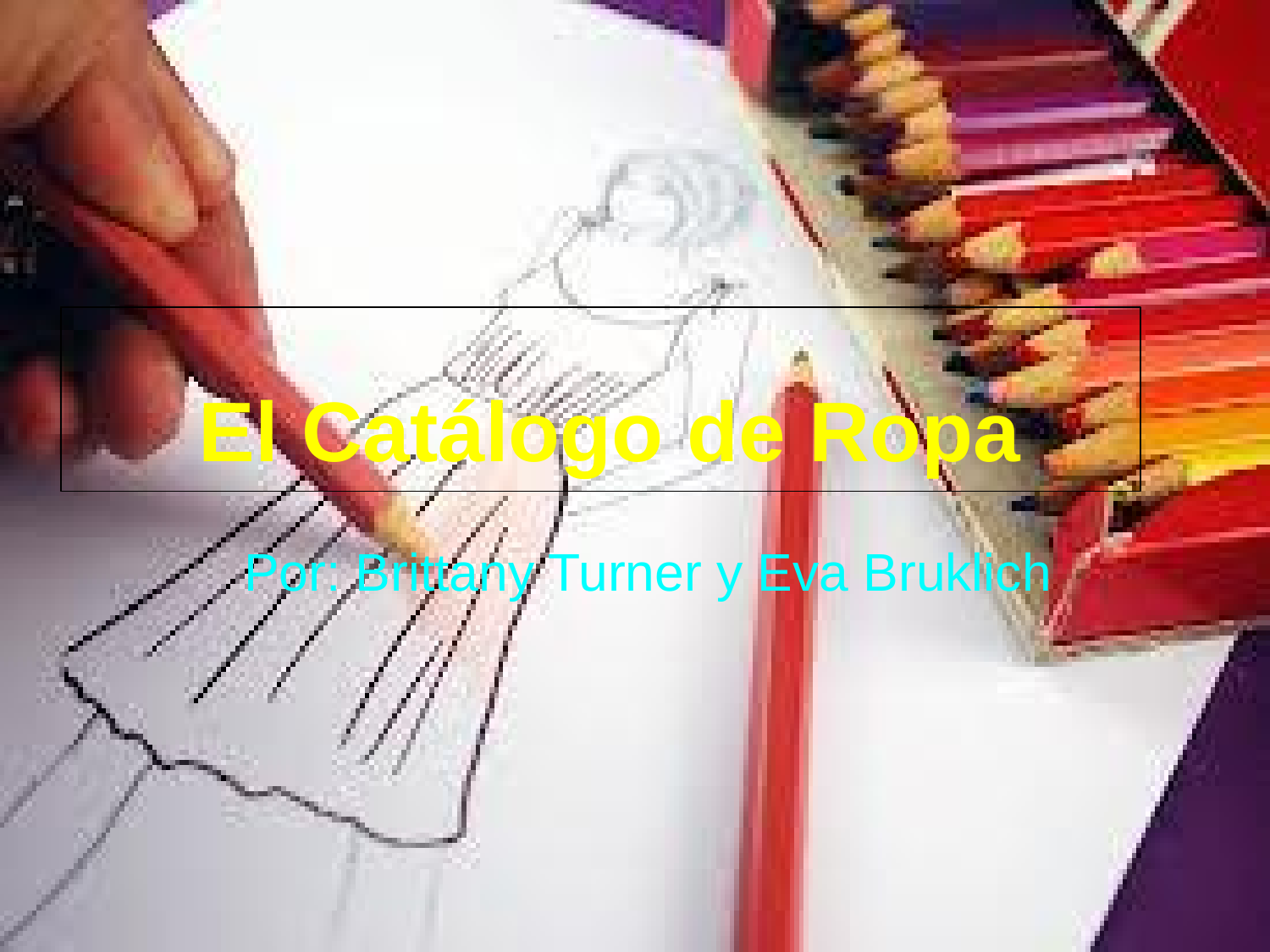

# El Catálogo de Ropa
Por: Brittany Turner y Eva Bruklich